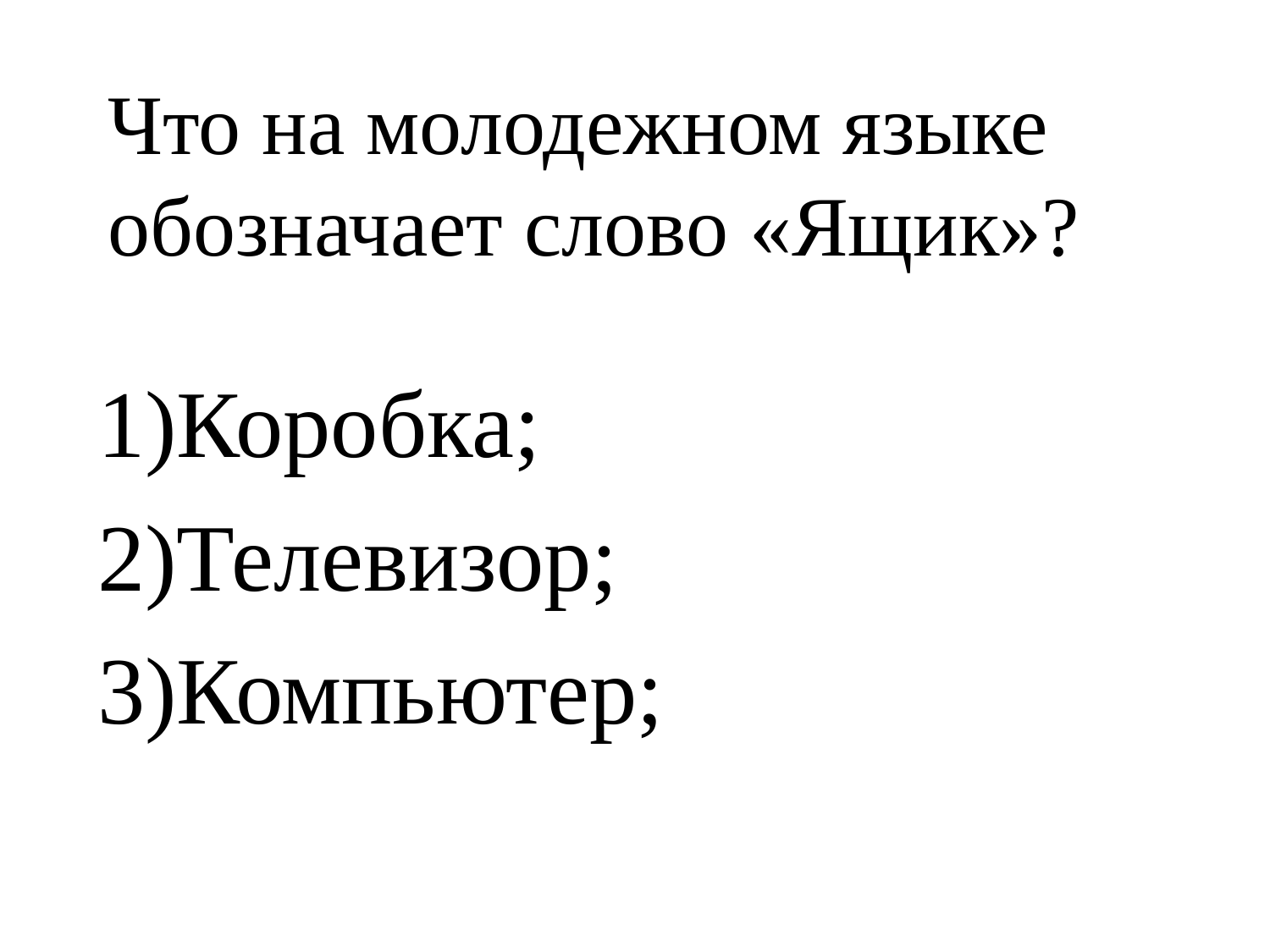

# Что на молодежном языке обозначает слово «Ящик»?
Коробка;
Телевизор;
Компьютер;